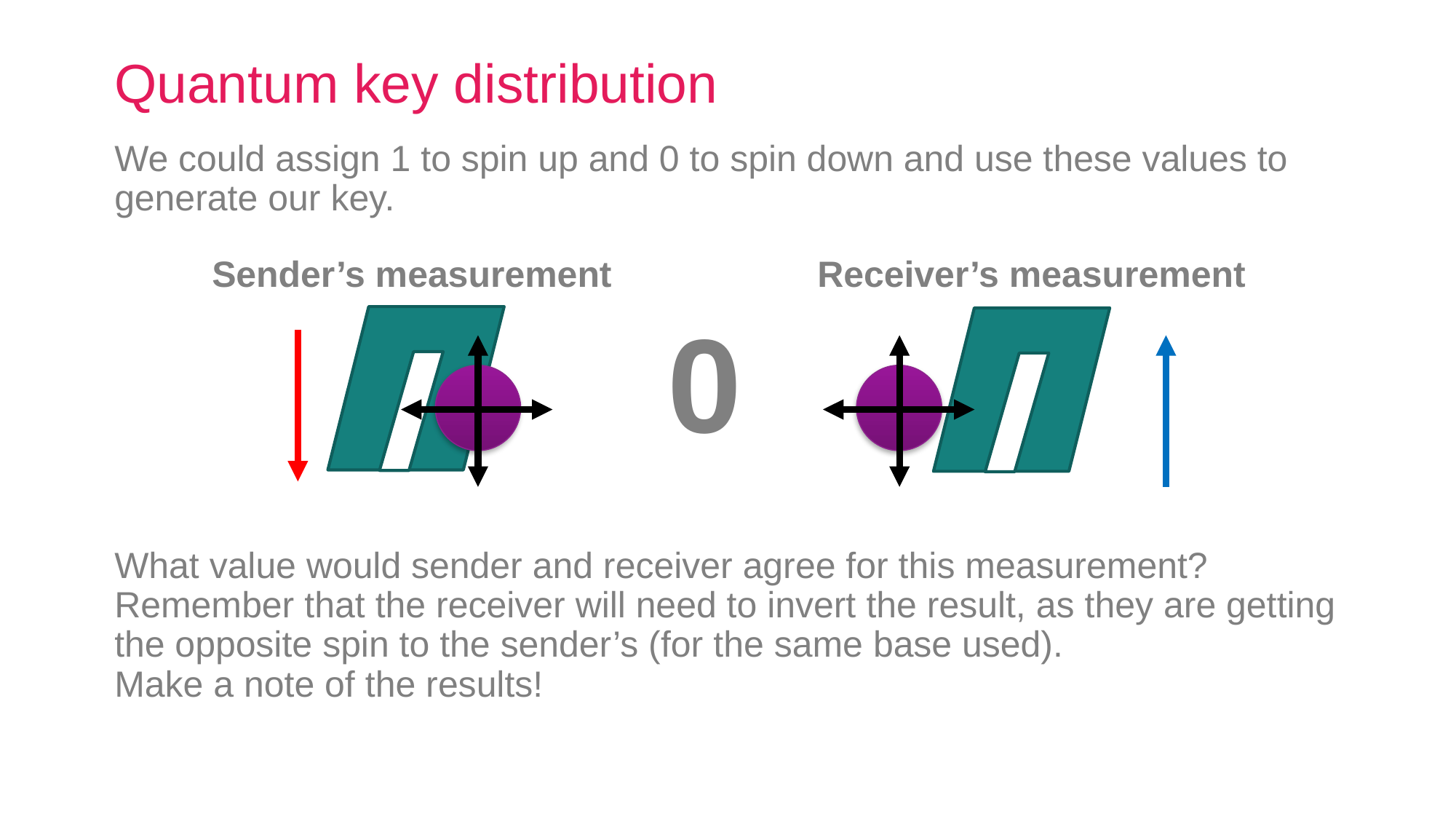

# Quantum key distribution
We could assign 1 to spin up and 0 to spin down and use these values to generate our key.
Sender’s measurement
Receiver’s measurement

0
What value would sender and receiver agree for this measurement? Remember that the receiver will need to invert the result, as they are getting the opposite spin to the sender’s (for the same base used).
Make a note of the results!